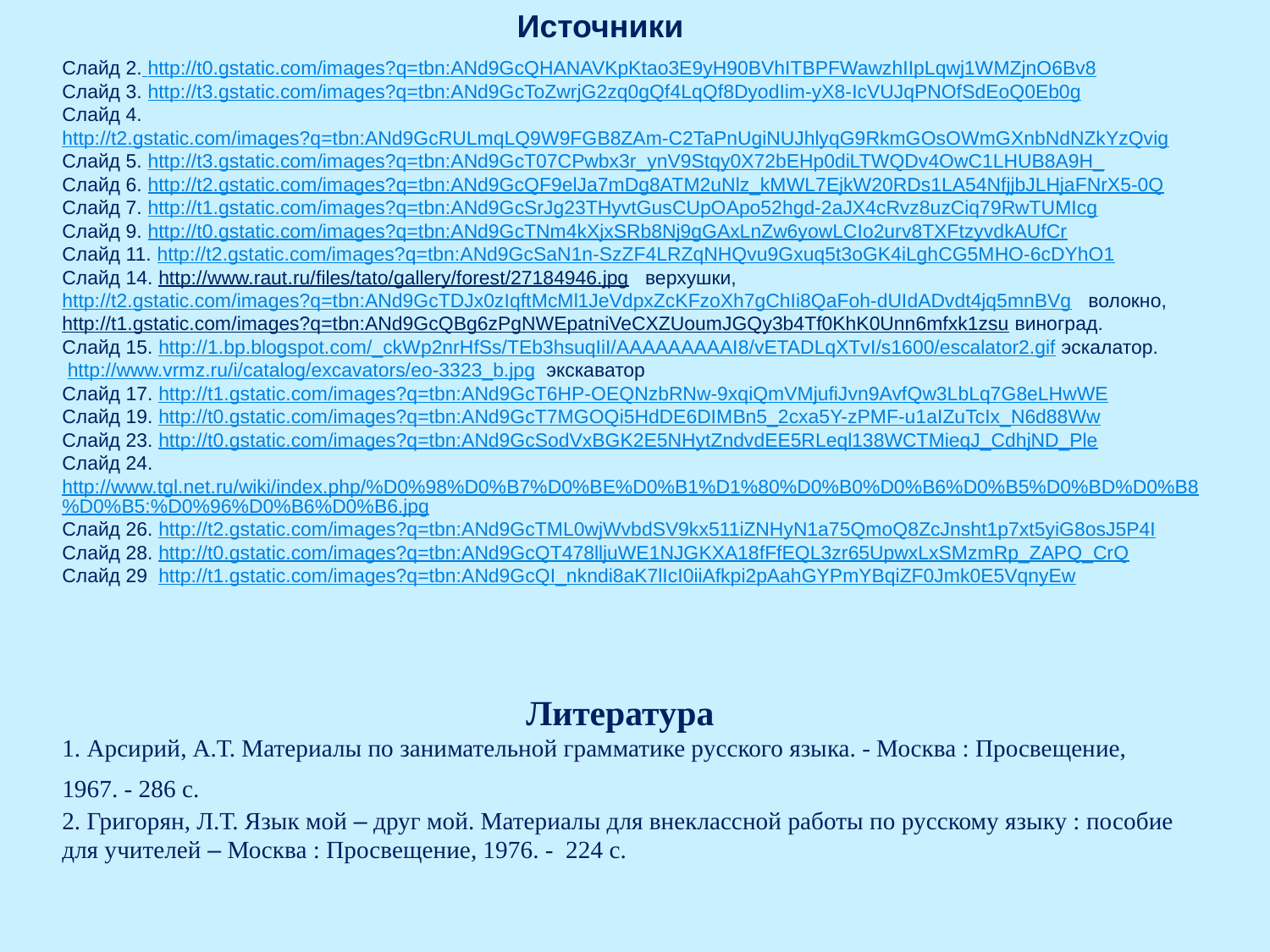

Источники
Слайд 2. http://t0.gstatic.com/images?q=tbn:ANd9GcQHANAVKpKtao3E9yH90BVhITBPFWawzhIIpLqwj1WMZjnO6Bv8
Слайд 3. http://t3.gstatic.com/images?q=tbn:ANd9GcToZwrjG2zq0gQf4LqQf8DyodIim-yX8-IcVUJqPNOfSdEoQ0Eb0g
Слайд 4. http://t2.gstatic.com/images?q=tbn:ANd9GcRULmqLQ9W9FGB8ZAm-C2TaPnUgiNUJhlyqG9RkmGOsOWmGXnbNdNZkYzQvig
Слайд 5. http://t3.gstatic.com/images?q=tbn:ANd9GcT07CPwbx3r_ynV9Stqy0X72bEHp0diLTWQDv4OwC1LHUB8A9H_
Слайд 6. http://t2.gstatic.com/images?q=tbn:ANd9GcQF9elJa7mDg8ATM2uNlz_kMWL7EjkW20RDs1LA54NfjjbJLHjaFNrX5-0Q
Слайд 7. http://t1.gstatic.com/images?q=tbn:ANd9GcSrJg23THyvtGusCUpOApo52hgd-2aJX4cRvz8uzCiq79RwTUMIcg
Слайд 9. http://t0.gstatic.com/images?q=tbn:ANd9GcTNm4kXjxSRb8Nj9gGAxLnZw6yowLCIo2urv8TXFtzyvdkAUfCr
Слайд 11. http://t2.gstatic.com/images?q=tbn:ANd9GcSaN1n-SzZF4LRZqNHQvu9Gxuq5t3oGK4iLghCG5MHO-6cDYhO1
Слайд 14. http://www.raut.ru/files/tato/gallery/forest/27184946.jpg   верхушки, http://t2.gstatic.com/images?q=tbn:ANd9GcTDJx0zIqftMcMl1JeVdpxZcKFzoXh7gChIi8QaFoh-dUIdADvdt4jq5mnBVg   волокно,
http://t1.gstatic.com/images?q=tbn:ANd9GcQBg6zPgNWEpatniVeCXZUoumJGQy3b4Tf0KhK0Unn6mfxk1zsu виноград.
Слайд 15. http://1.bp.blogspot.com/_ckWp2nrHfSs/TEb3hsuqIiI/AAAAAAAAAI8/vETADLqXTvI/s1600/escalator2.gif эскалатор.
 http://www.vrmz.ru/i/catalog/excavators/eo-3323_b.jpg  экскаватор
Слайд 17. http://t1.gstatic.com/images?q=tbn:ANd9GcT6HP-OEQNzbRNw-9xqiQmVMjufiJvn9AvfQw3LbLq7G8eLHwWE
Слайд 19. http://t0.gstatic.com/images?q=tbn:ANd9GcT7MGOQi5HdDE6DIMBn5_2cxa5Y-zPMF-u1aIZuTcIx_N6d88Ww
Слайд 23. http://t0.gstatic.com/images?q=tbn:ANd9GcSodVxBGK2E5NHytZndvdEE5RLeql138WCTMieqJ_CdhjND_Ple
Слайд 24. http://www.tgl.net.ru/wiki/index.php/%D0%98%D0%B7%D0%BE%D0%B1%D1%80%D0%B0%D0%B6%D0%B5%D0%BD%D0%B8%D0%B5:%D0%96%D0%B6%D0%B6.jpg
Слайд 26. http://t2.gstatic.com/images?q=tbn:ANd9GcTML0wjWvbdSV9kx511iZNHyN1a75QmoQ8ZcJnsht1p7xt5yiG8osJ5P4I
Слайд 28. http://t0.gstatic.com/images?q=tbn:ANd9GcQT478lljuWE1NJGKXA18fFfEQL3zr65UpwxLxSMzmRp_ZAPQ_CrQ
Слайд 29. http://t1.gstatic.com/images?q=tbn:ANd9GcQI_nkndi8aK7lIcI0iiAfkpi2pAahGYPmYBqiZF0Jmk0E5VqnyEw

Литература
1. Арсирий, А.Т. Материалы по занимательной грамматике русского языка. - Москва : Просвещение, 1967. - 286 с.
2. Григорян, Л.Т. Язык мой – друг мой. Материалы для внеклассной работы по русскому языку : пособие для учителей – Москва : Просвещение, 1976. -  224 с.